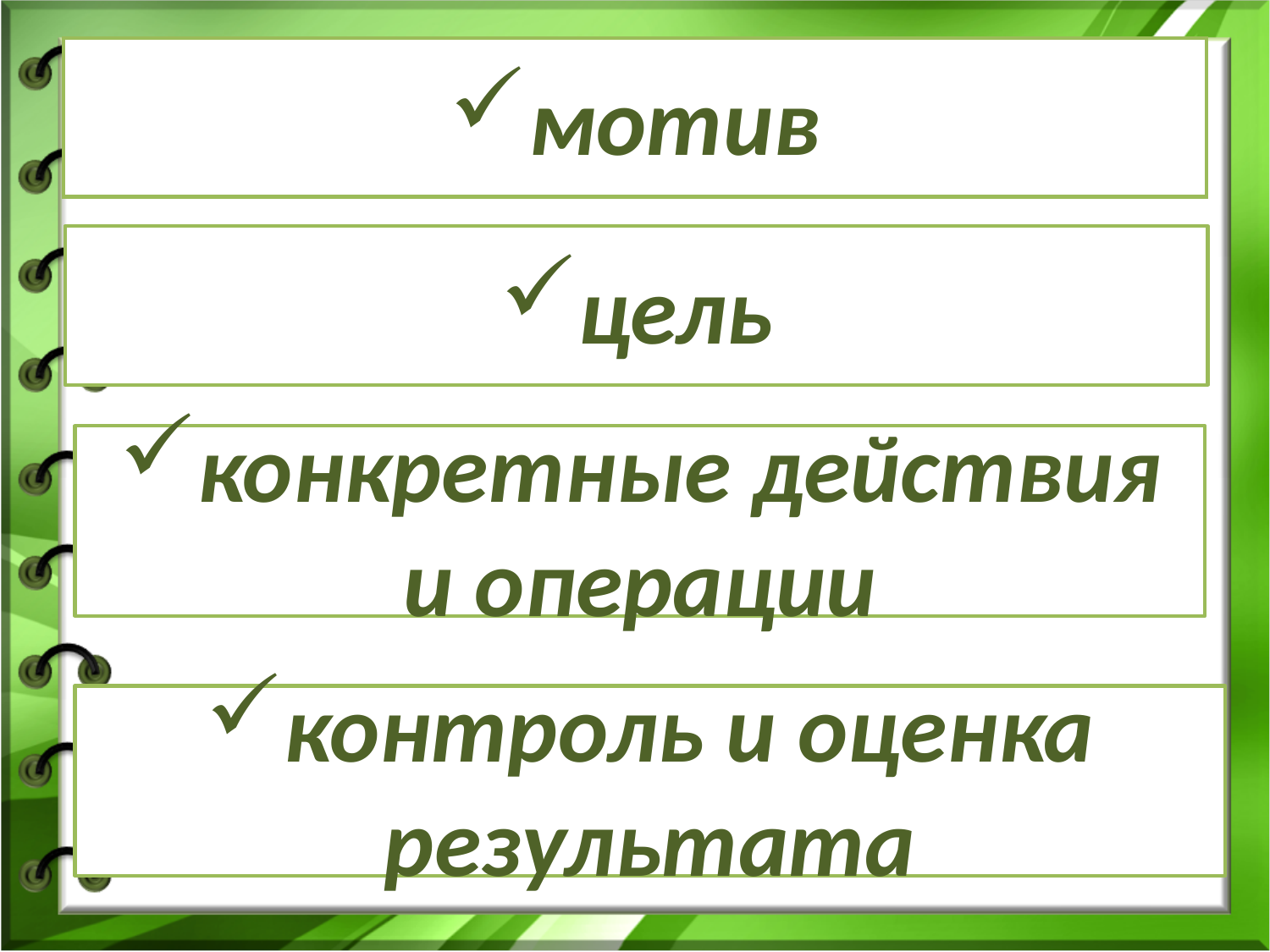

# мотив
цель
конкретные действия и операции
контроль и оценка результата